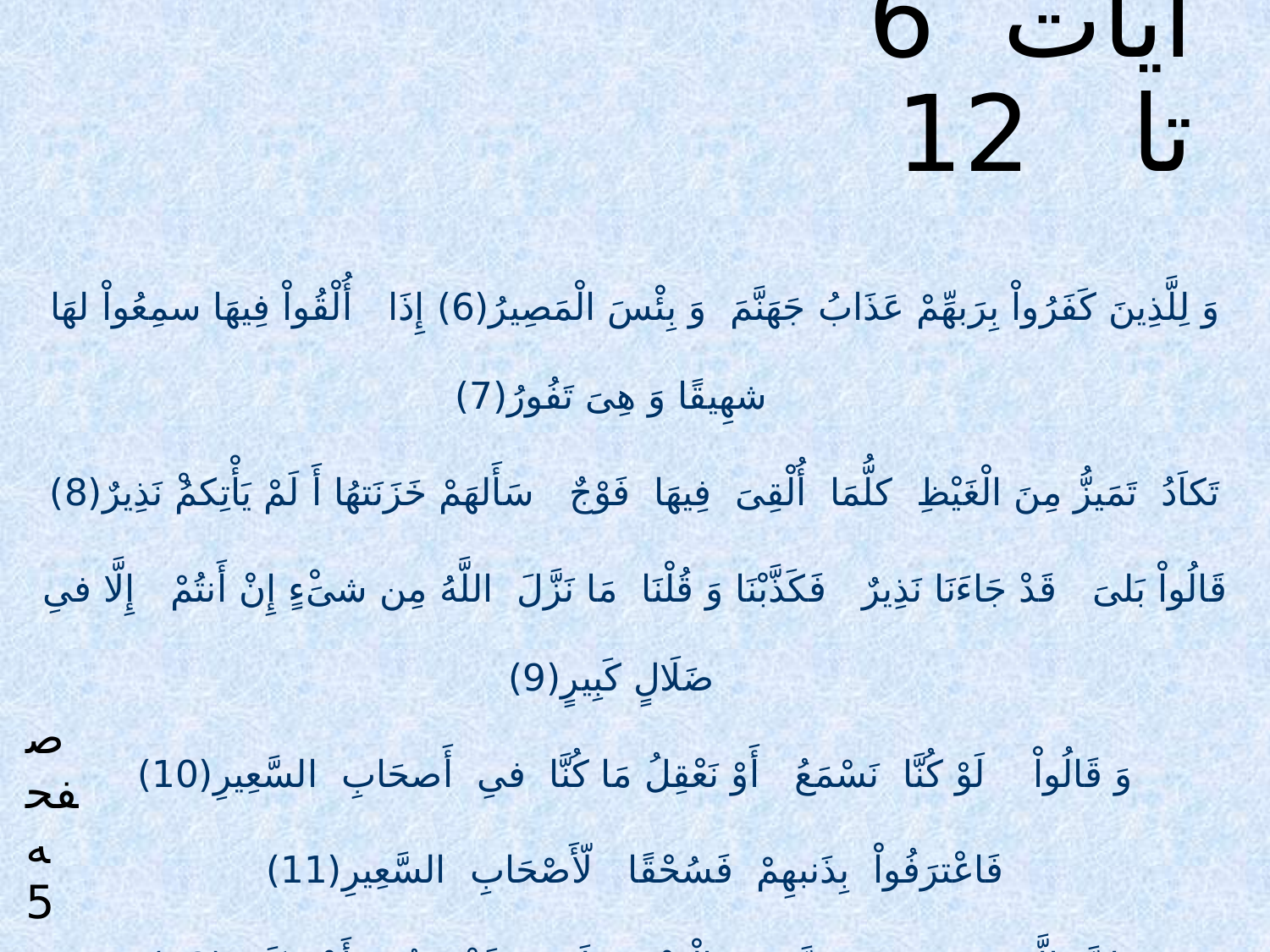

# سیاق دوم، آیات  6   تا   12
وَ لِلَّذِينَ كَفَرُواْ بِرَبهِّمْ عَذَابُ جَهَنَّمَ  وَ بِئْسَ الْمَصِيرُ(6) إِذَا   أُلْقُواْ فِيهَا سمِعُواْ لهَا شهِيقًا وَ هِىَ تَفُورُ(7)
تَكاَدُ  تَمَيزُّ مِنَ الْغَيْظِ  كلُّمَا  أُلْقِىَ  فِيهَا  فَوْجٌ   سَأَلهَمْ خَزَنَتهُا أَ لَمْ يَأْتِكمُ‏ْ نَذِيرٌ(8)
قَالُواْ بَلىَ  ‏ قَدْ جَاءَنَا نَذِيرٌ   فَكَذَّبْنَا وَ قُلْنَا  مَا نَزَّلَ  اللَّهُ مِن شىَ‏ْءٍ إِنْ أَنتُمْ   إِلَّا فىِ ضَلَالٍ كَبِيرٍ(9)
وَ قَالُواْ    لَوْ كُنَّا  نَسْمَعُ   أَوْ نَعْقِلُ مَا كُنَّا  فىِ  أَصحَابِ  السَّعِيرِ(10)
فَاعْترَفُواْ  بِذَنبهِمْ  فَسُحْقًا   لّأَصْحَابِ  السَّعِيرِ(11)
إِنَّ  الَّذِينَ يخَشَوْنَ  رَبَّهُم   بِالْغَيْبِ   لَهُم   مَّغْفِرَةٌ  وَ أَجْرٌ كَبِيرٌ(12)
صفحه 5